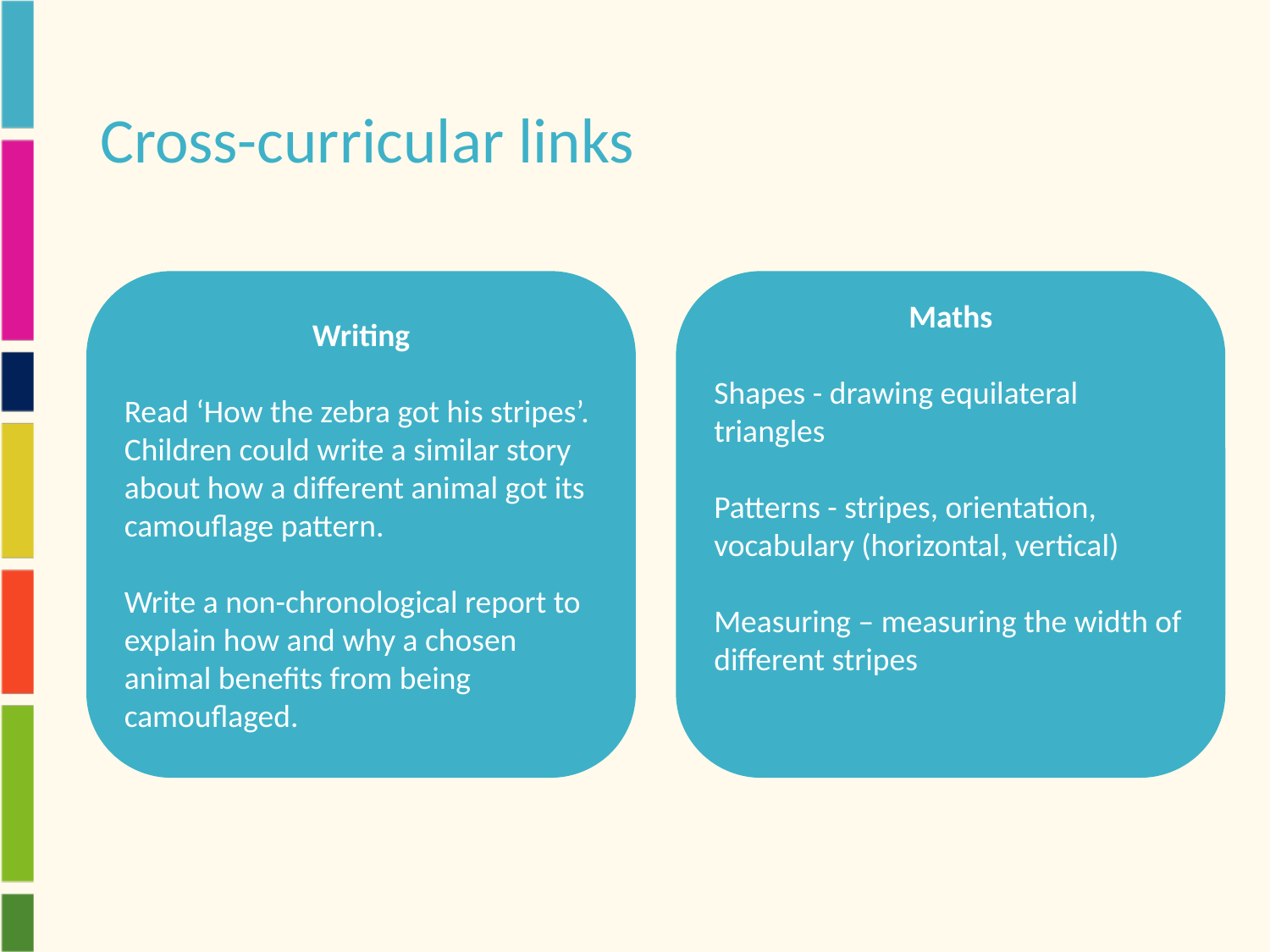

# Cross-curricular links
Writing

Read ‘How the zebra got his stripes’.  Children could write a similar story about how a different animal got its camouflage pattern.

Write a non-chronological report to explain how and why a chosen animal benefits from being camouflaged.
Maths

Shapes - drawing equilateral triangles

Patterns - stripes, orientation, vocabulary (horizontal, vertical)

Measuring – measuring the width of different stripes